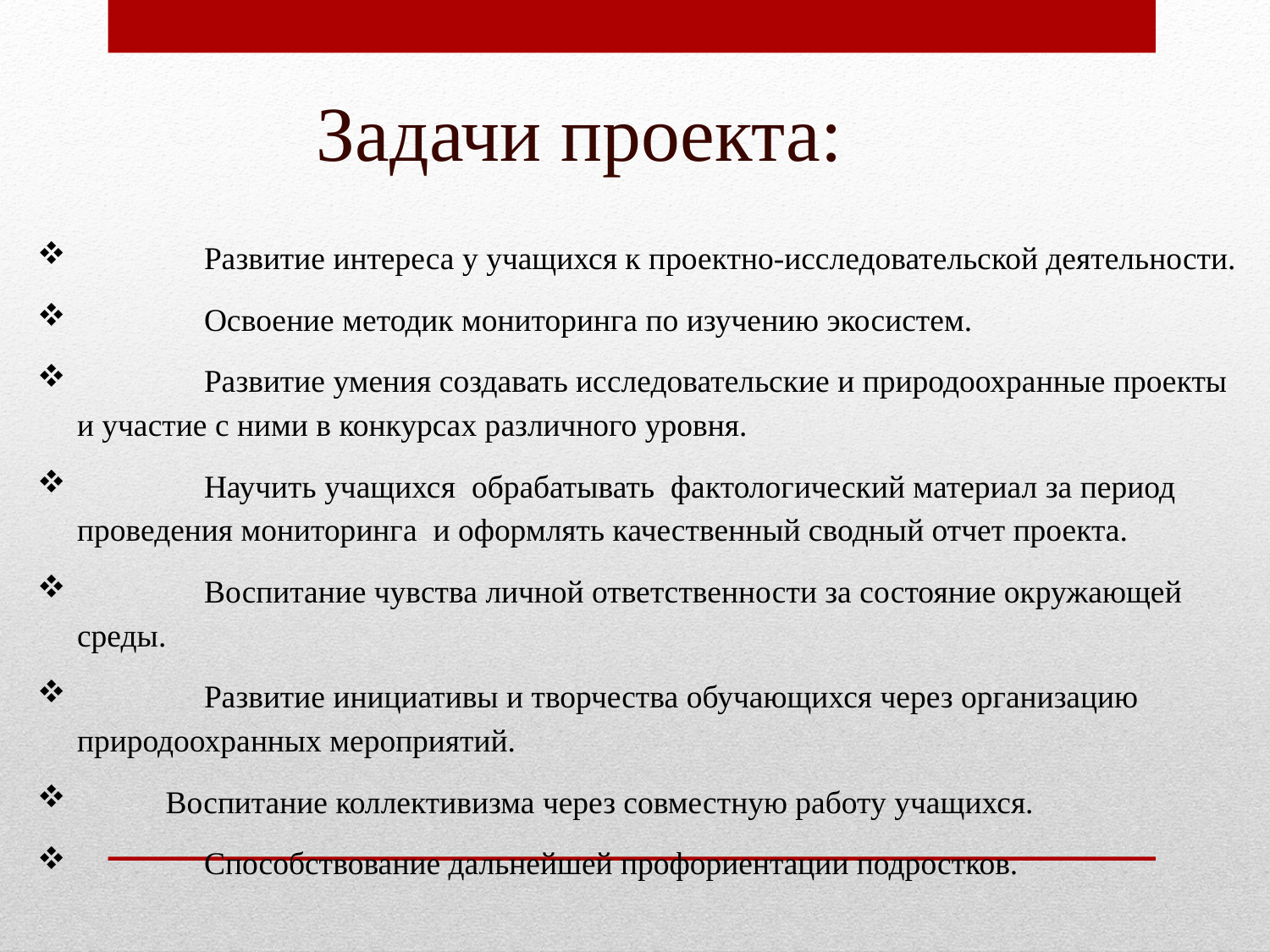

Задачи проекта:
	Развитие интереса у учащихся к проектно-исследовательской деятельности.
	Освоение методик мониторинга по изучению экосистем.
	Развитие умения создавать исследовательские и природоохранные проекты и участие с ними в конкурсах различного уровня.
	Научить учащихся  обрабатывать  фактологический материал за период проведения мониторинга  и оформлять качественный сводный отчет проекта.
	Воспитание чувства личной ответственности за состояние окружающей среды.
	Развитие инициативы и творчества обучающихся через организацию природоохранных мероприятий.
           Воспитание коллективизма через совместную работу учащихся.
	Способствование дальнейшей профориентации подростков.